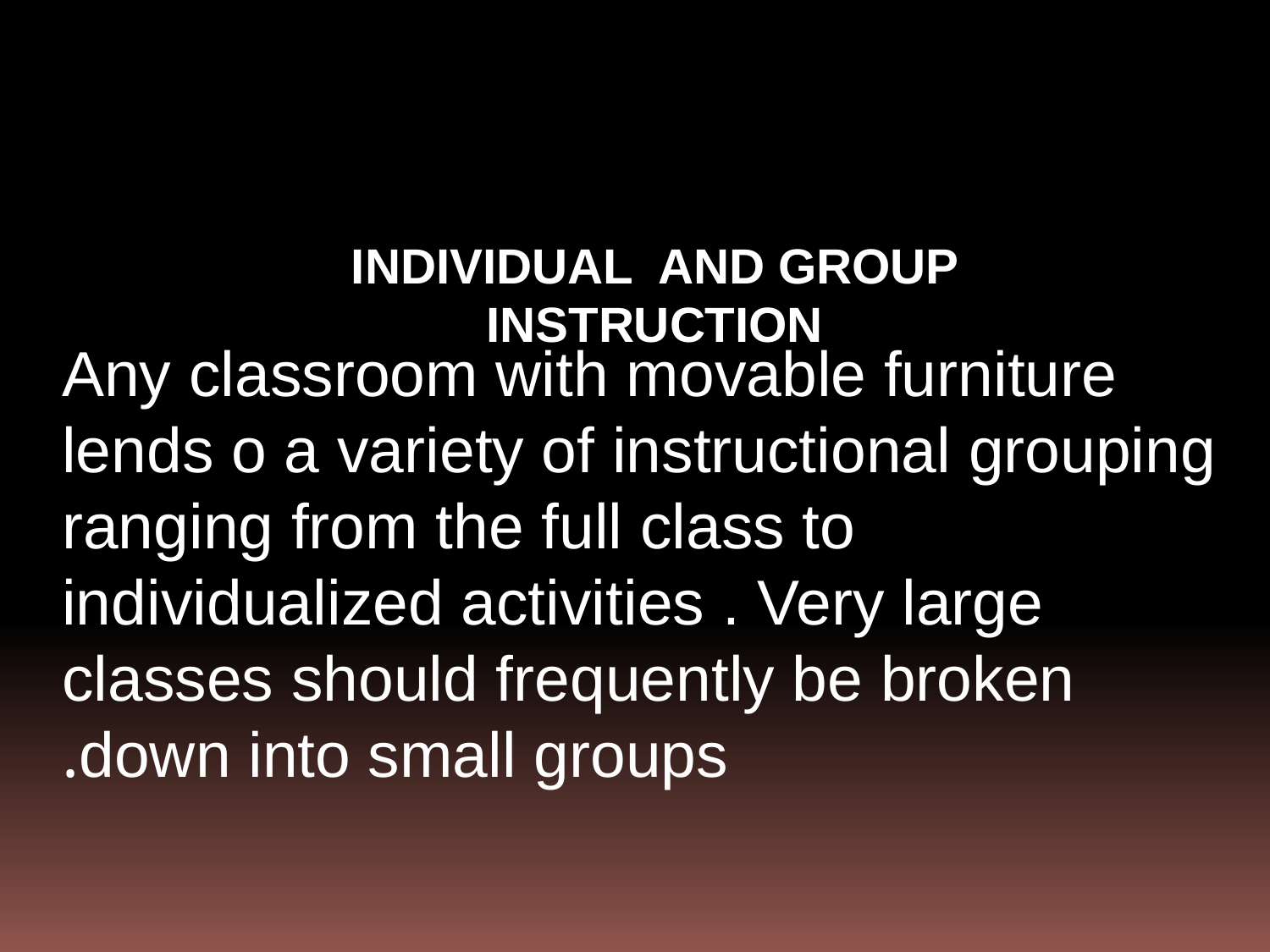

INDIVIDUAL  AND GROUP INSTRUCTION
   Any classroom with movable furniture lends o a variety of instructional grouping ranging from the full class to individualized activities . Very large classes should frequently be broken down into small groups.